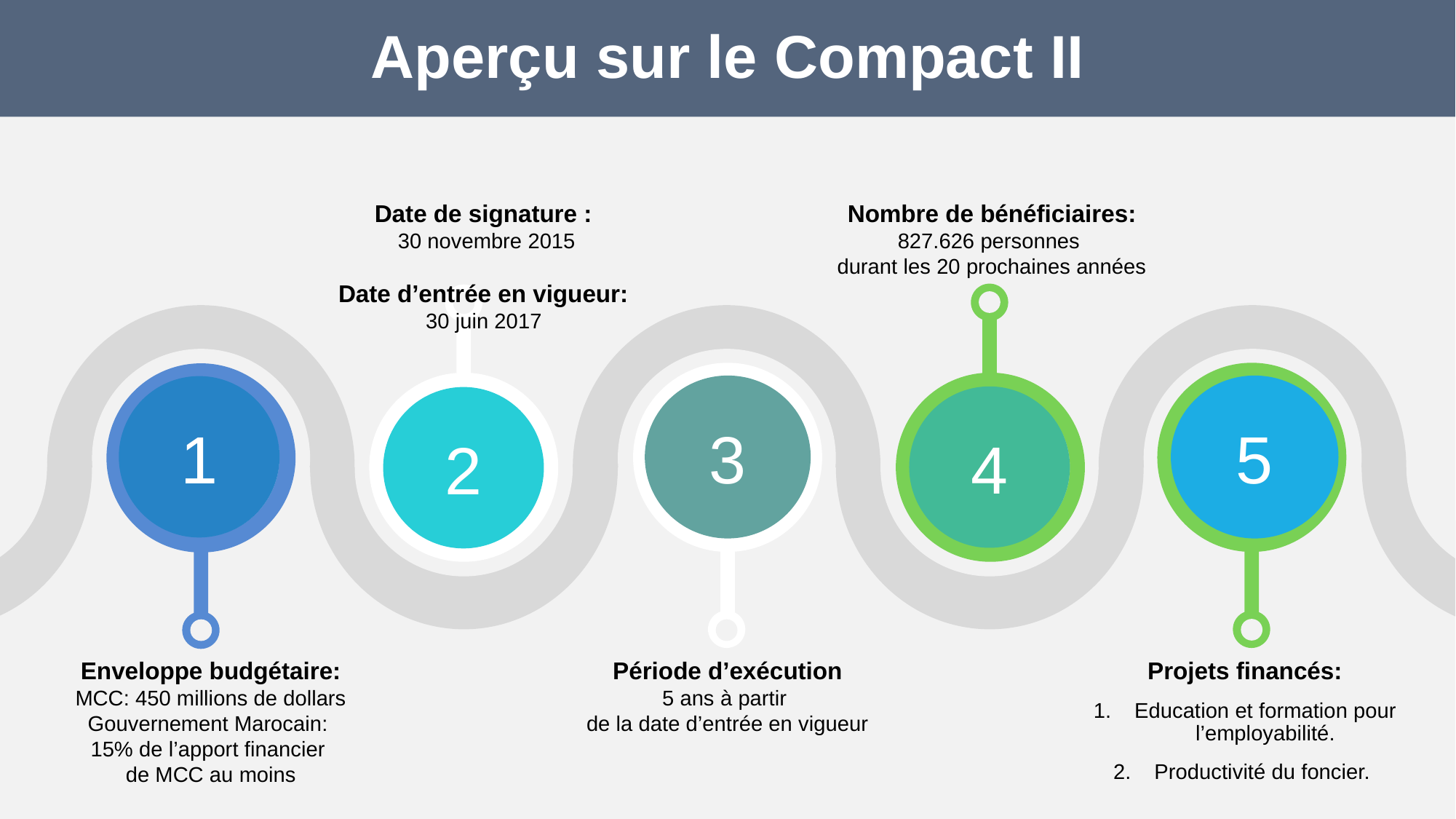

Aperçu sur le Compact II
Date de signature :
30 novembre 2015

Date d’entrée en vigueur:
30 juin 2017

Nombre de bénéficiaires:
827.626 personnes
durant les 20 prochaines années

3
5
1
4
2
Projets financés:
Education et formation pour l’employabilité.
Productivité du foncier.
Enveloppe budgétaire:
MCC: 450 millions de dollars
Gouvernement Marocain:
15% de l’apport financier
de MCC au moins

Période d’exécution
5 ans à partir
de la date d’entrée en vigueur